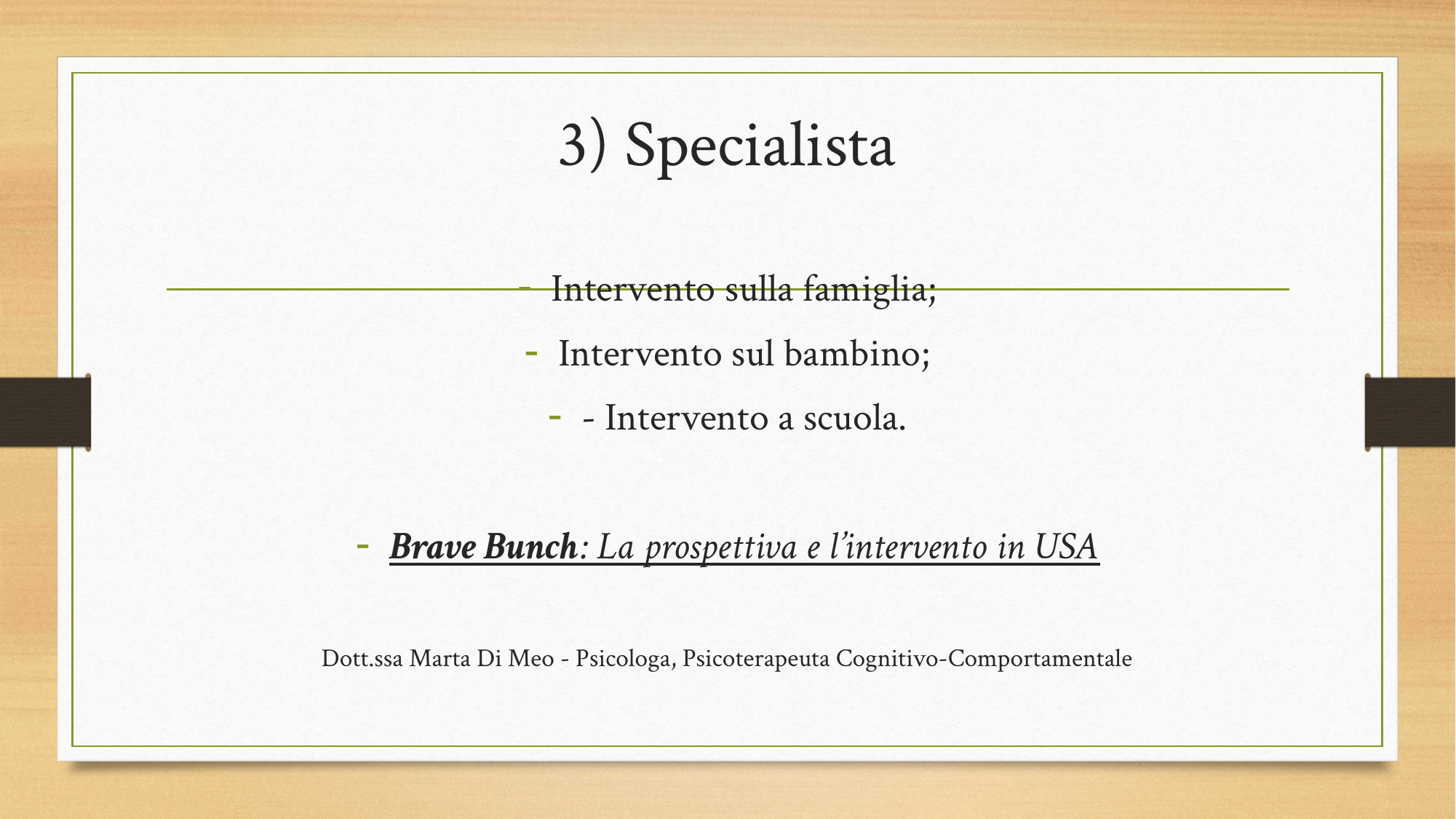

# 3) Specialista

Intervento sulla famiglia;
Intervento sul bambino;
- Intervento a scuola.

Brave Bunch: La prospettiva e l’intervento in USA

Dott.ssa Marta Di Meo - Psicologa, Psicoterapeuta Cognitivo-Comportamentale